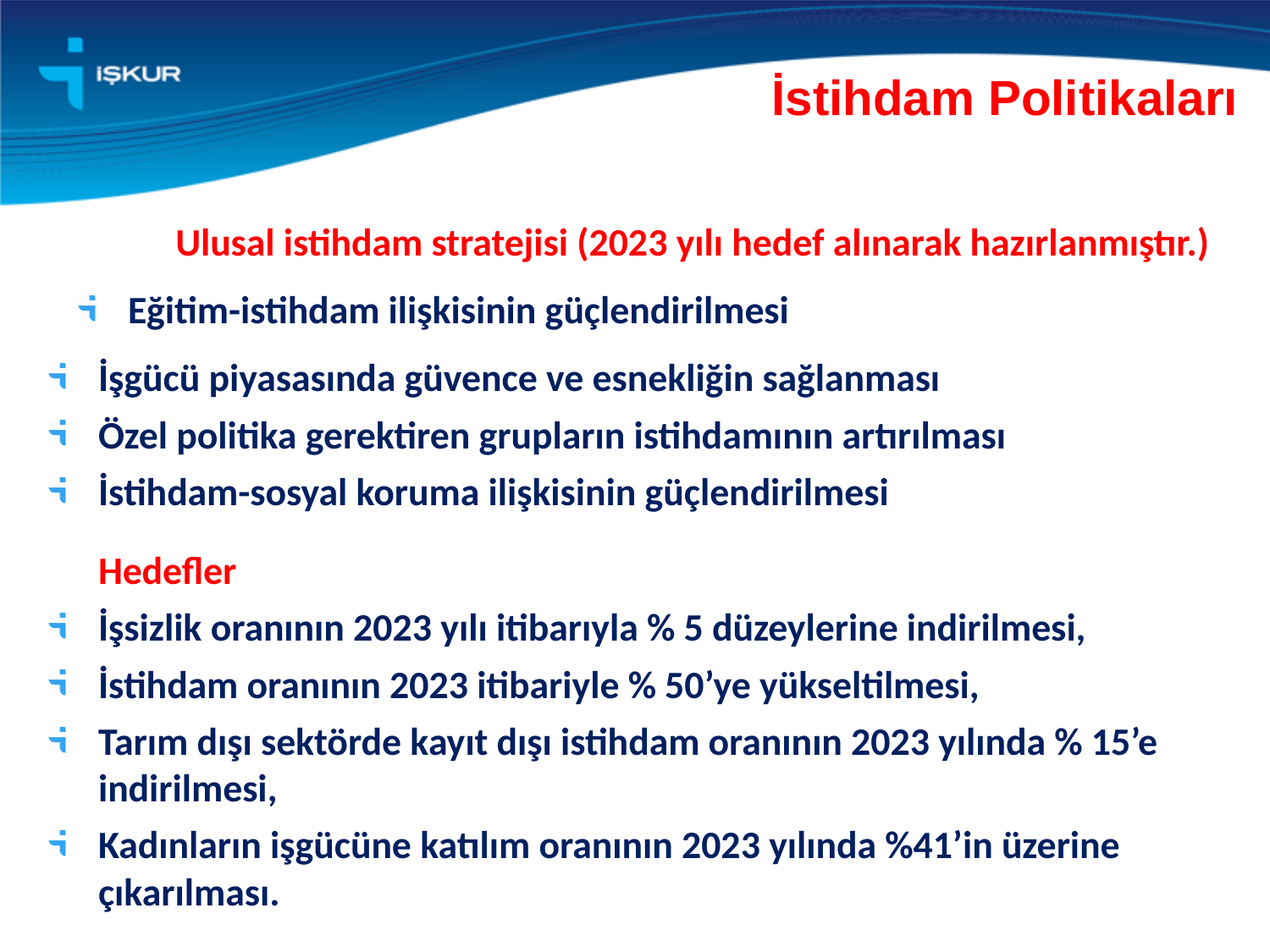

İstihdam Politikaları
	Ulusal istihdam stratejisi (2023 yılı hedef alınarak hazırlanmıştır.)
	Eğitim-istihdam ilişkisinin güçlendirilmesi
İşgücü piyasasında güvence ve esnekliğin sağlanması
Özel politika gerektiren grupların istihdamının artırılması
İstihdam-sosyal koruma ilişkisinin güçlendirilmesi
	Hedefler
İşsizlik oranının 2023 yılı itibarıyla % 5 düzeylerine indirilmesi,
İstihdam oranının 2023 itibariyle % 50’ye yükseltilmesi,
Tarım dışı sektörde kayıt dışı istihdam oranının 2023 yılında % 15’e indirilmesi,
Kadınların işgücüne katılım oranının 2023 yılında %41’in üzerine  çıkarılması.